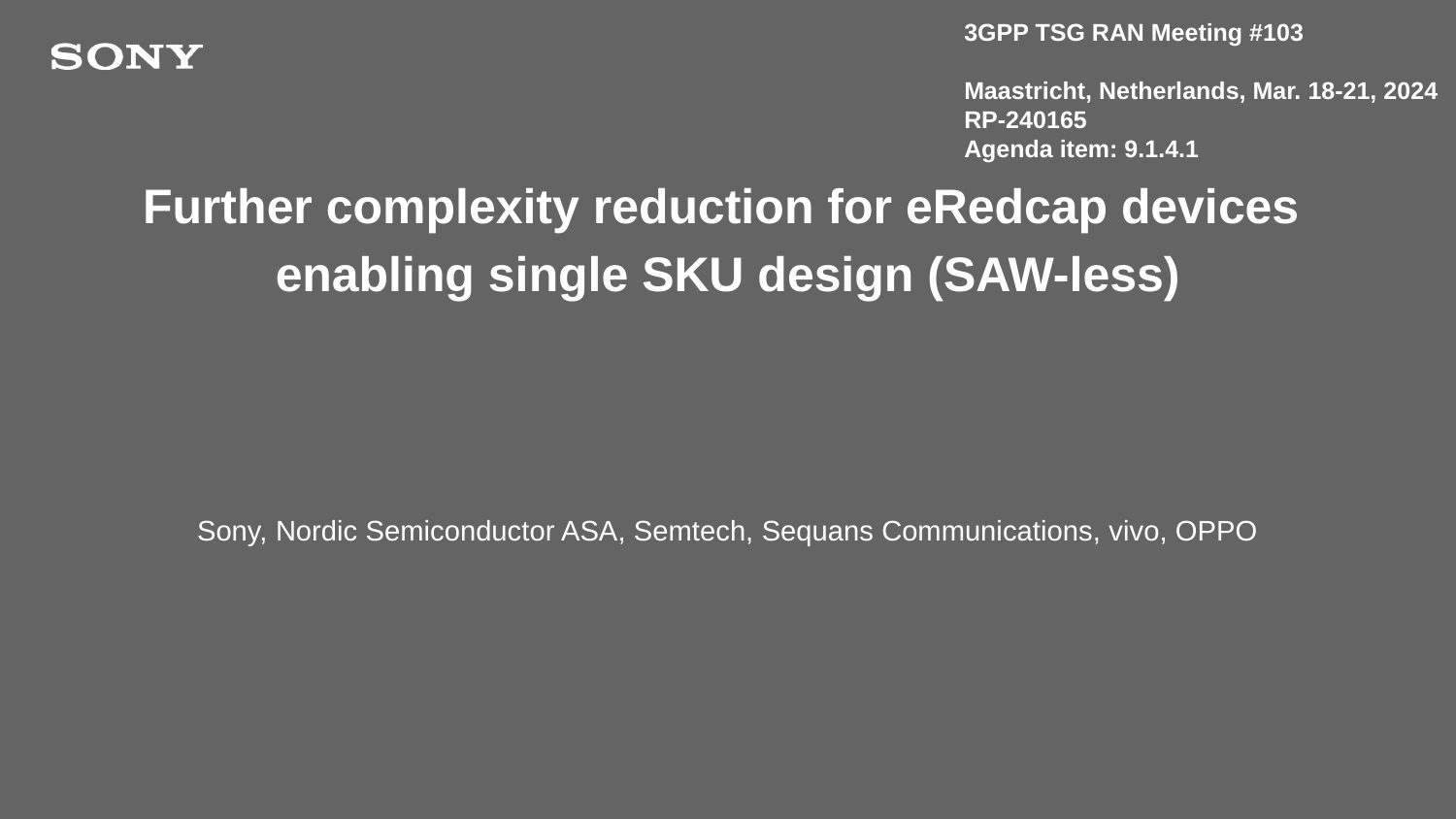

3GPP TSG RAN Meeting #103
Maastricht, Netherlands, Mar. 18-21, 2024
RP-240165
Agenda item: 9.1.4.1

Further complexity reduction for eRedcap devices
enabling single SKU design (SAW-less)

Sony, Nordic Semiconductor ASA, Semtech, Sequans Communications, vivo, OPPO